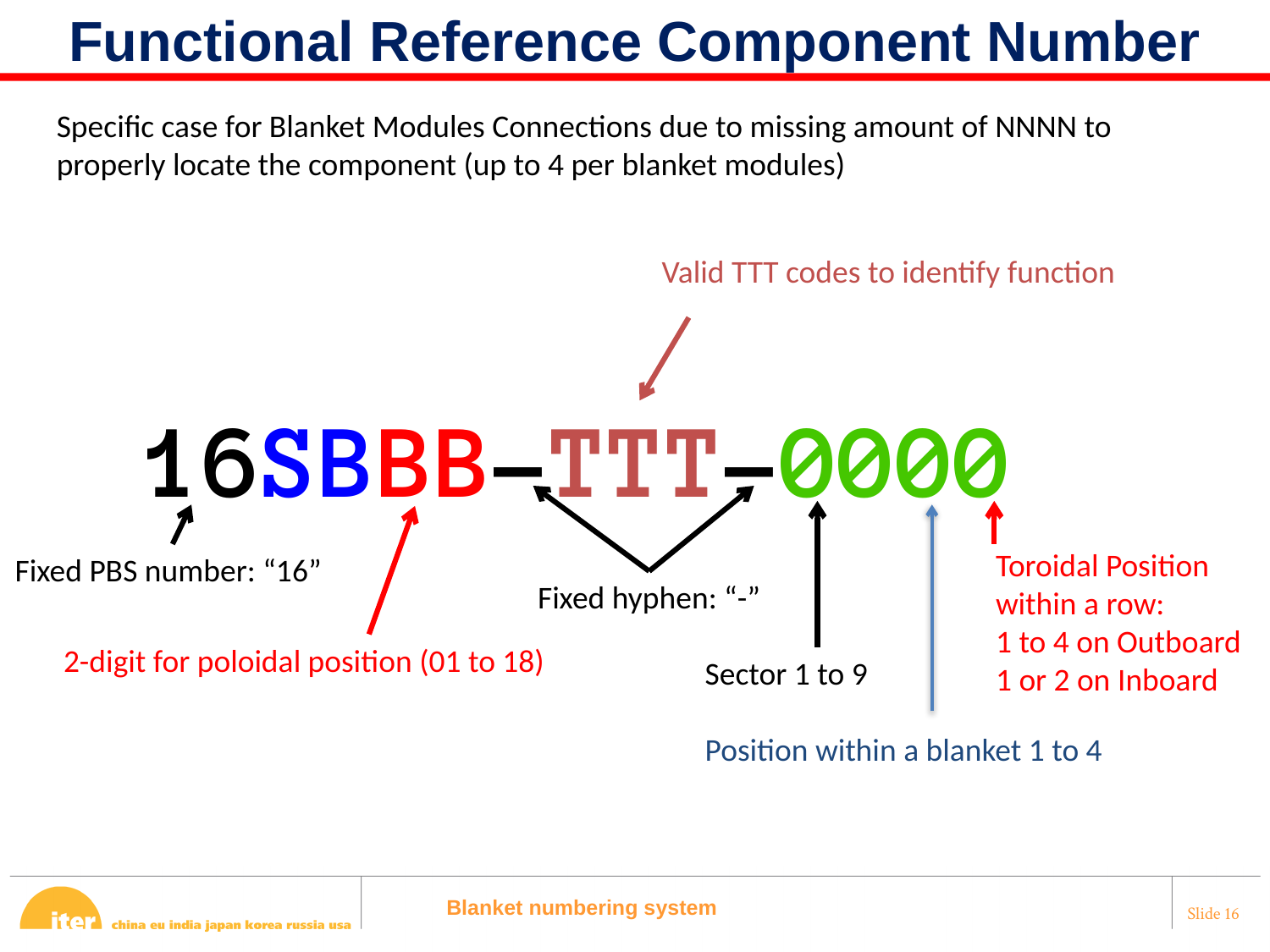

Functional Reference Component Number

Specific case for Blanket Modules Connections due to missing amount of NNNN to properly locate the component (up to 4 per blanket modules)
Valid TTT codes to identify function

16SBBB-TTT-0000
Toroidal Position within a row:
1 to 4 on Outboard
1 or 2 on Inboard
Fixed PBS number: “16”
Fixed hyphen: “-”
2-digit for poloidal position (01 to 18)

Sector 1 to 9

Position within a blanket 1 to 4